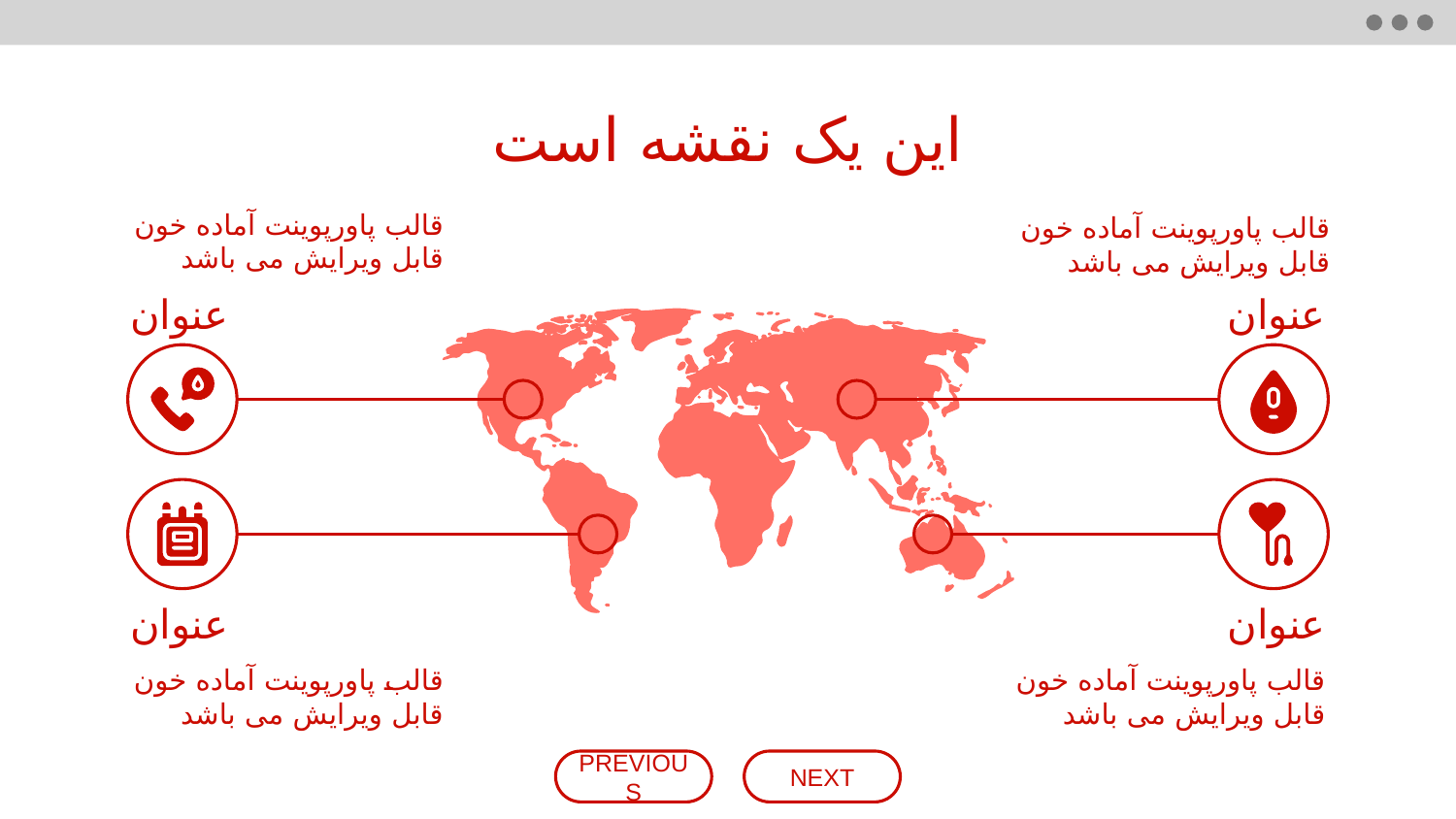

# این یک نقشه است
قالب پاورپوینت آماده خون قابل ویرایش می باشد
قالب پاورپوینت آماده خون قابل ویرایش می باشد
عنوان
عنوان

عنوان
عنوان
قالب پاورپوینت آماده خون قابل ویرایش می باشد
قالب پاورپوینت آماده خون قابل ویرایش می باشد
PREVIOUS
NEXT